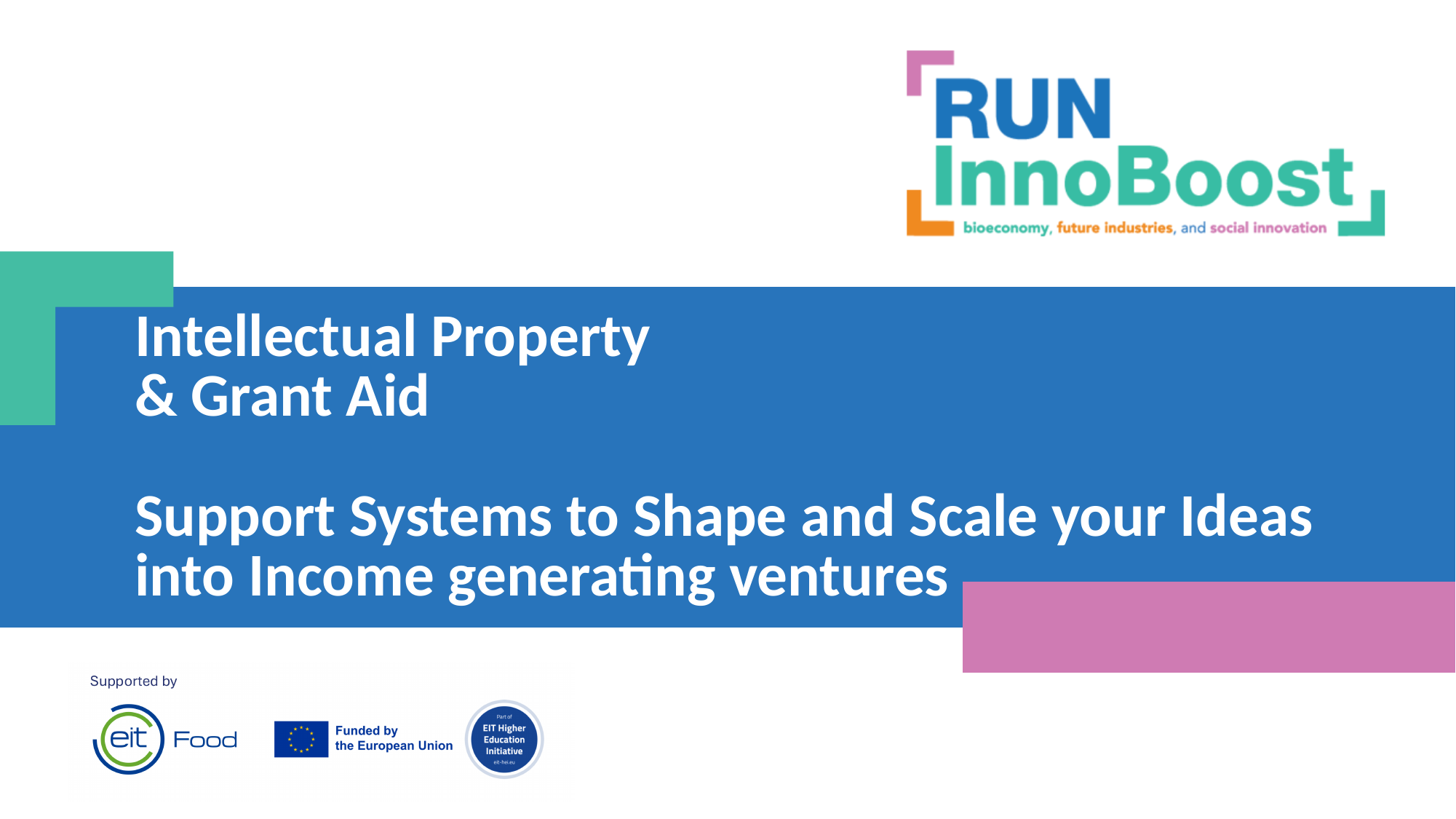

Intellectual Property
& Grant Aid

Support Systems to Shape and Scale your Ideas into Income generating ventures